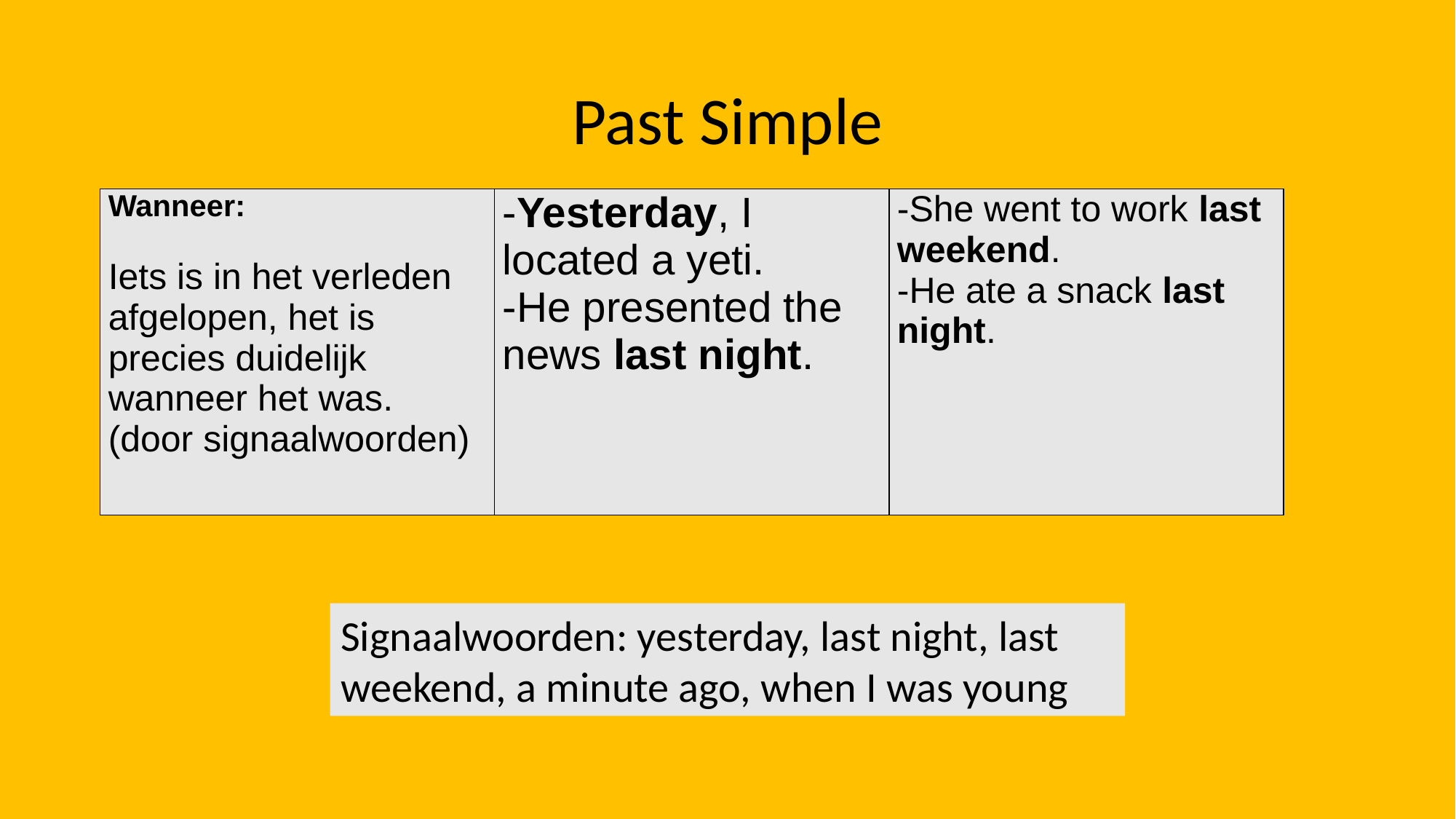

# Past Simple
| Wanneer: Iets is in het verleden afgelopen, het is precies duidelijk wanneer het was. (door signaalwoorden) | -Yesterday, I located a yeti. -He presented the news last night. | -She went to work last weekend. -He ate a snack last night. |
| --- | --- | --- |
Signaalwoorden: yesterday, last night, last weekend, a minute ago, when I was young